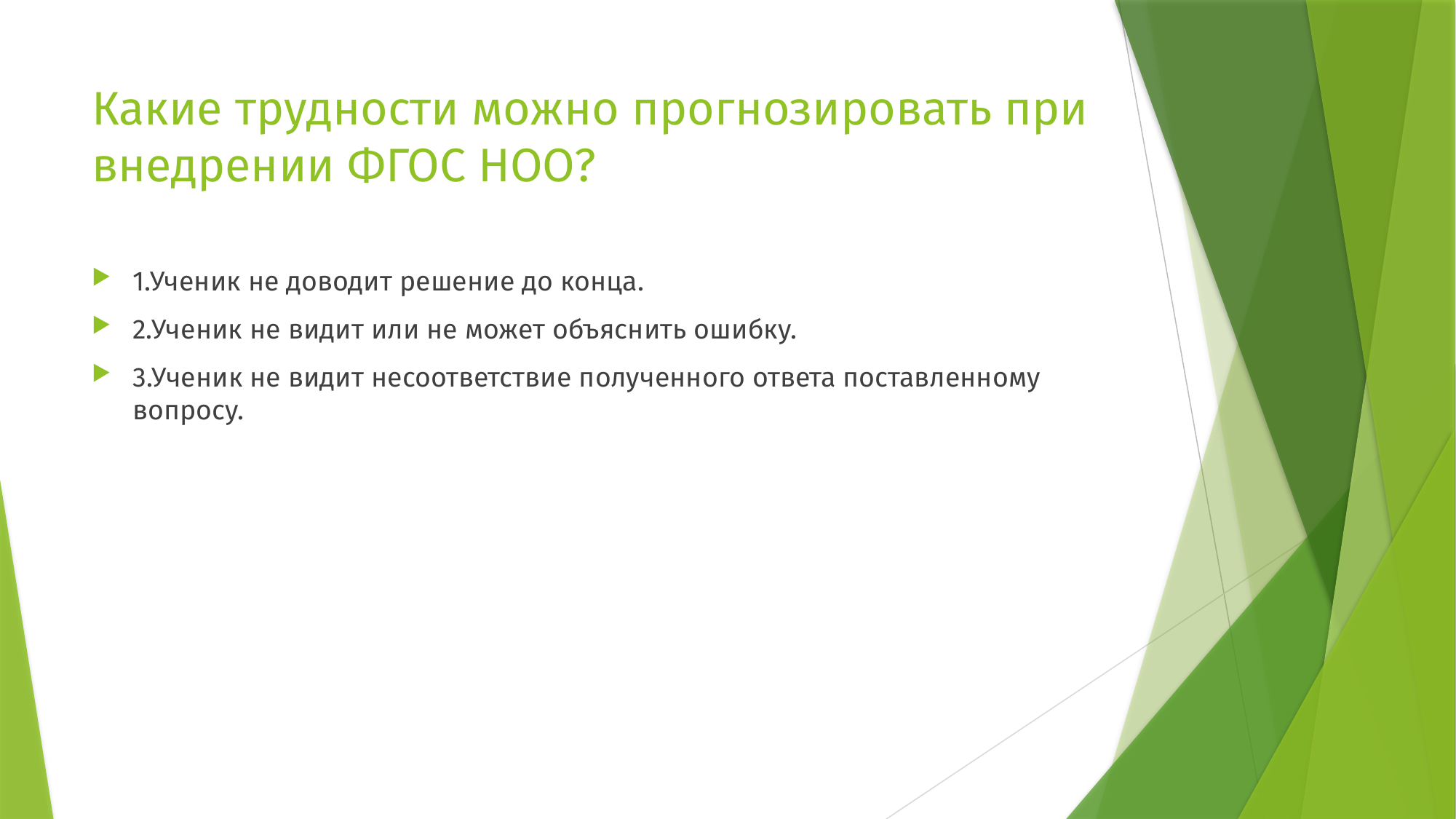

# Какие трудности можно прогнозировать при внедрении ФГОС НОО?
1.Ученик не доводит решение до конца.
2.Ученик не видит или не может объяснить ошибку.
3.Ученик не видит несоответствие полученного ответа поставленному вопросу.